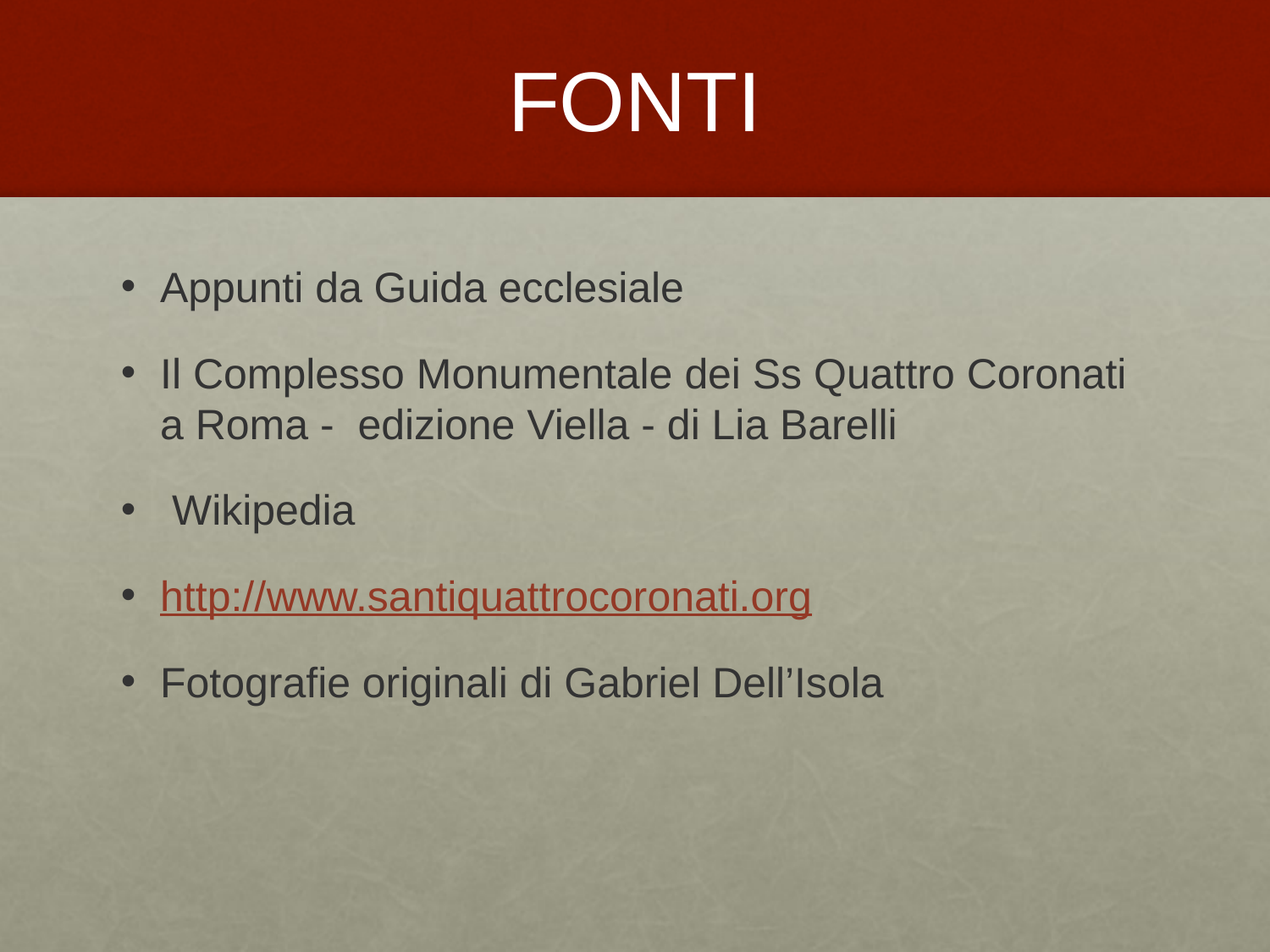

# FONTI
Appunti da Guida ecclesiale
Il Complesso Monumentale dei Ss Quattro Coronati a Roma -  edizione Viella - di Lia Barelli
 Wikipedia
http://www.santiquattrocoronati.org
Fotografie originali di Gabriel Dell’Isola